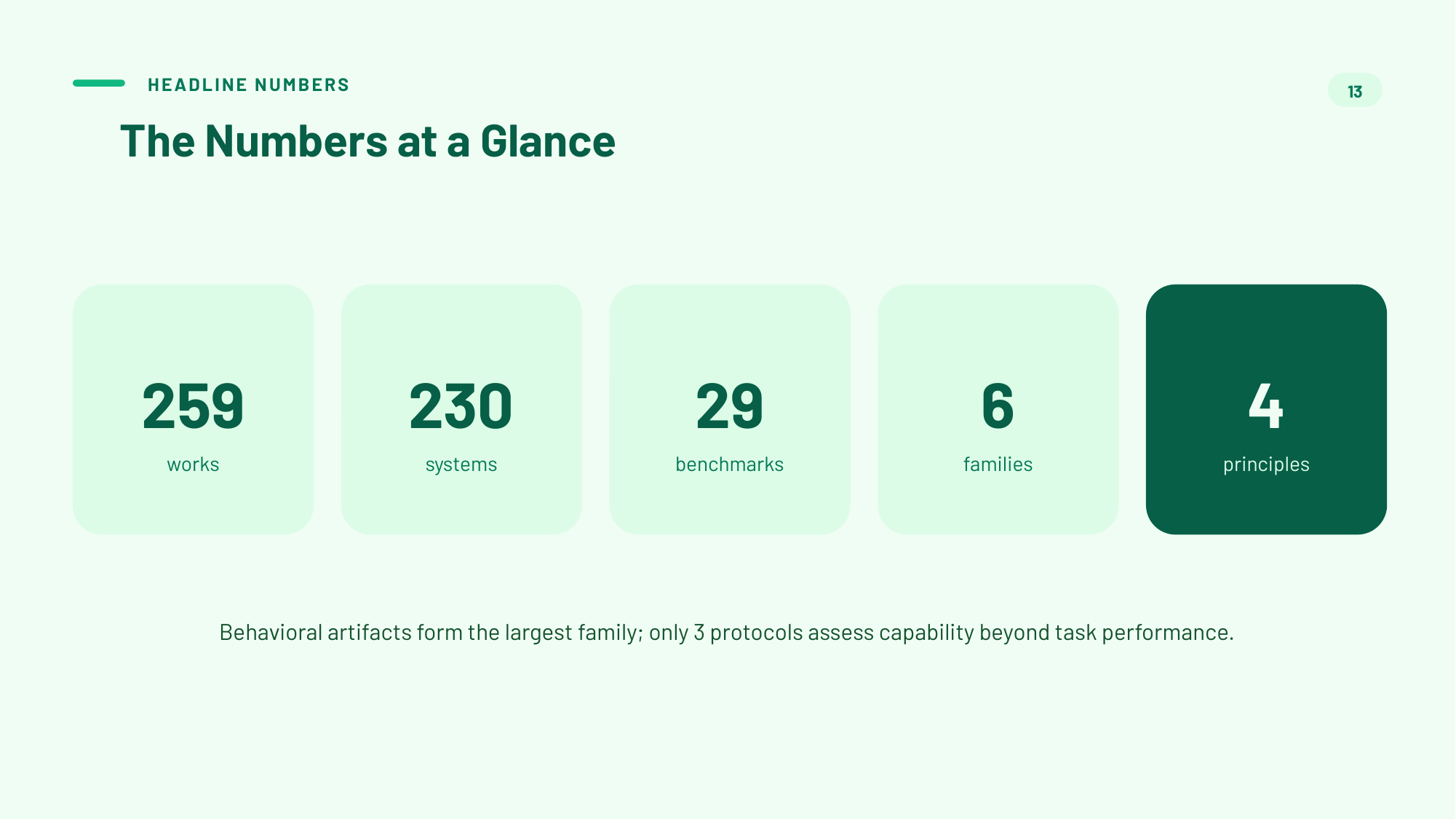

HEADLINE NUMBERS

13
The Numbers at a Glance

259
230
29
6
4
works
systems
benchmarks
families
principles
Behavioral artifacts form the largest family; only 3 protocols assess capability beyond task performance.